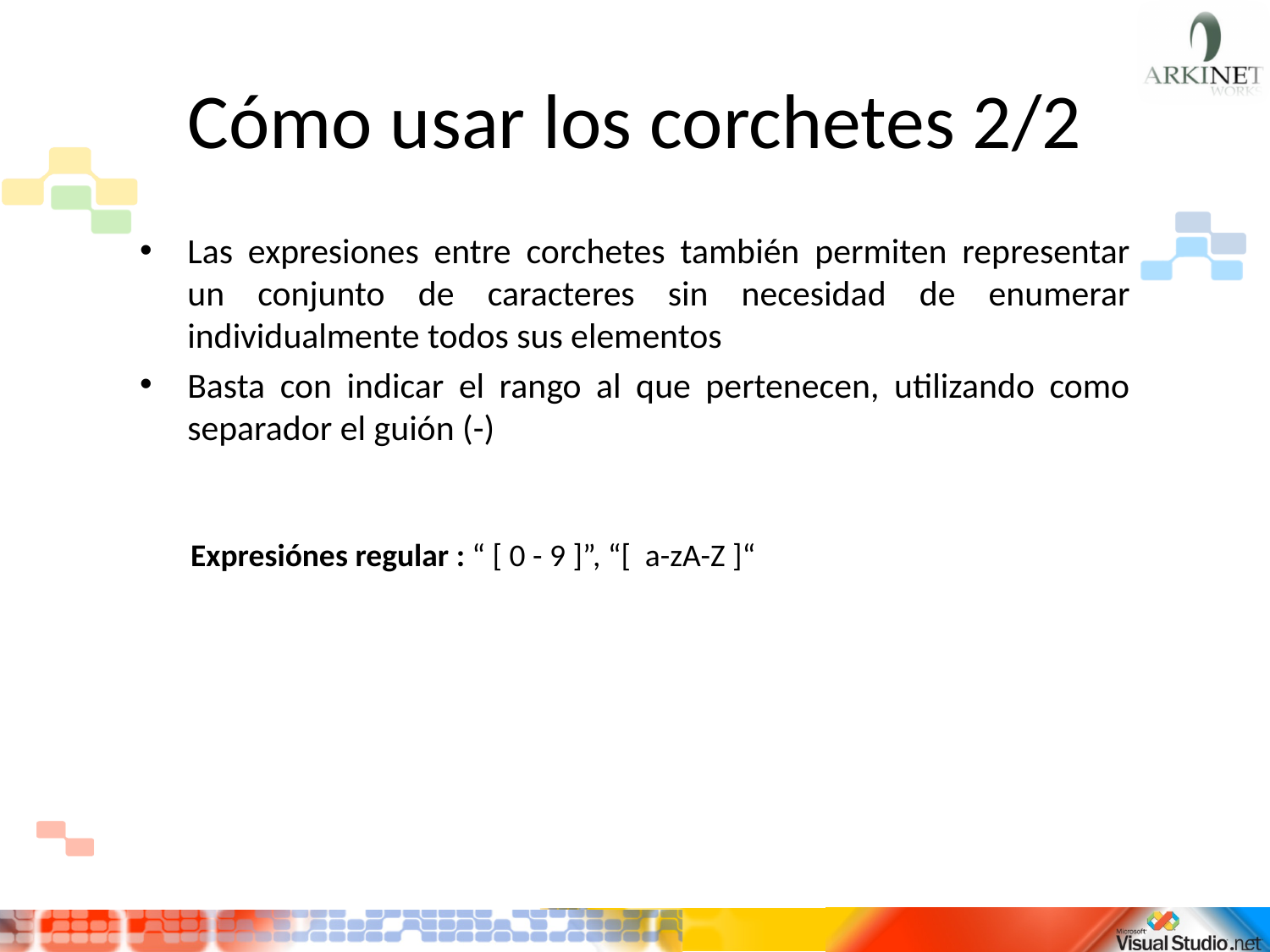

# Cómo usar los corchetes 2/2
Las expresiones entre corchetes también permiten representar un conjunto de caracteres sin necesidad de enumerar individualmente todos sus elementos
Basta con indicar el rango al que pertenecen, utilizando como separador el guión (-)
 Expresiónes regular : “ [ 0 - 9 ]”, “[  a-zA-Z ]“